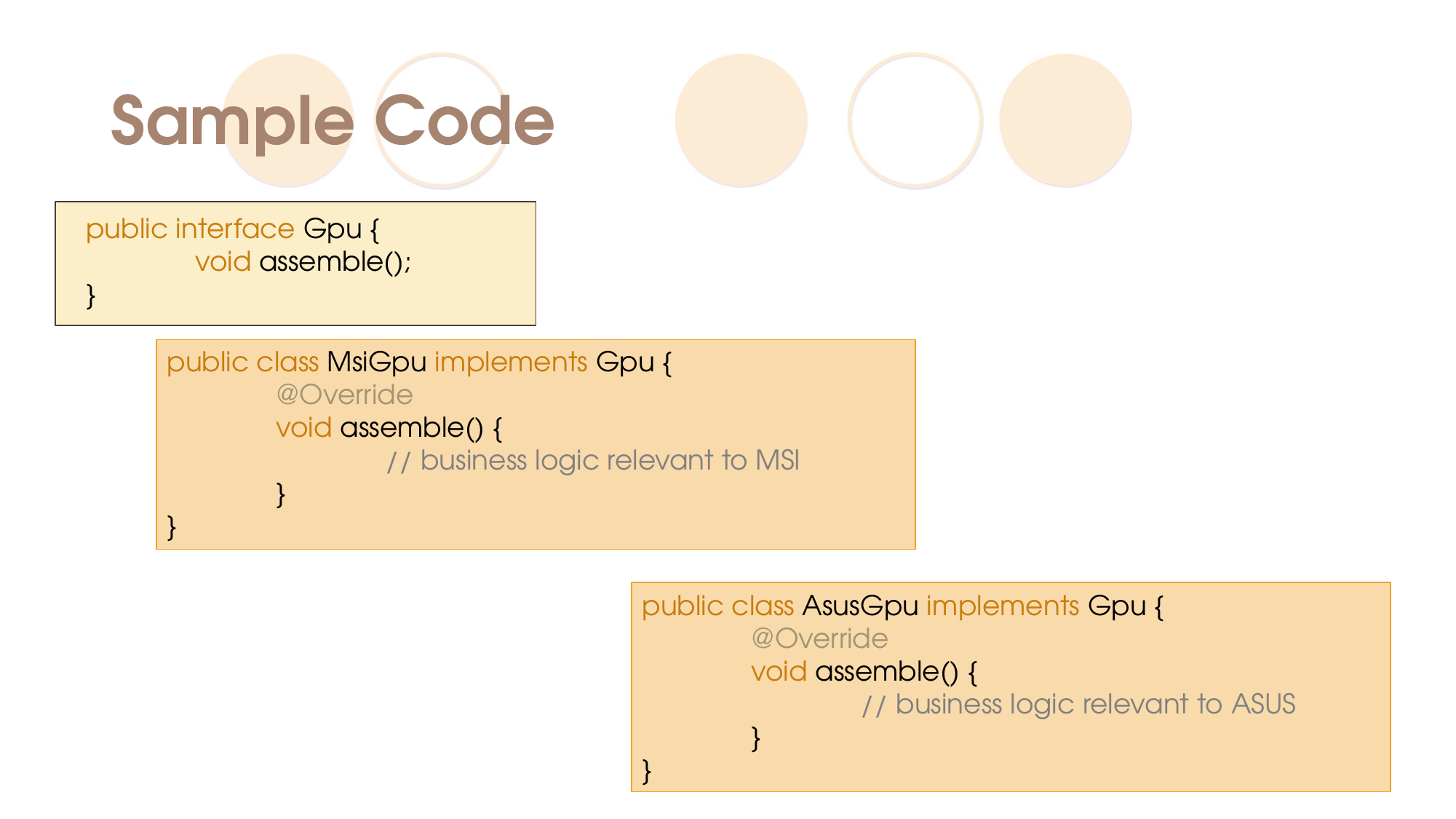

# Sample Code

public interface Gpu {
	void assemble();
}
public class MsiGpu implements Gpu {
	@Override
	void assemble() {
		// business logic relevant to MSI
	}
}

public class AsusGpu implements Gpu {
	@Override
	void assemble() {
		// business logic relevant to ASUS
	}
}